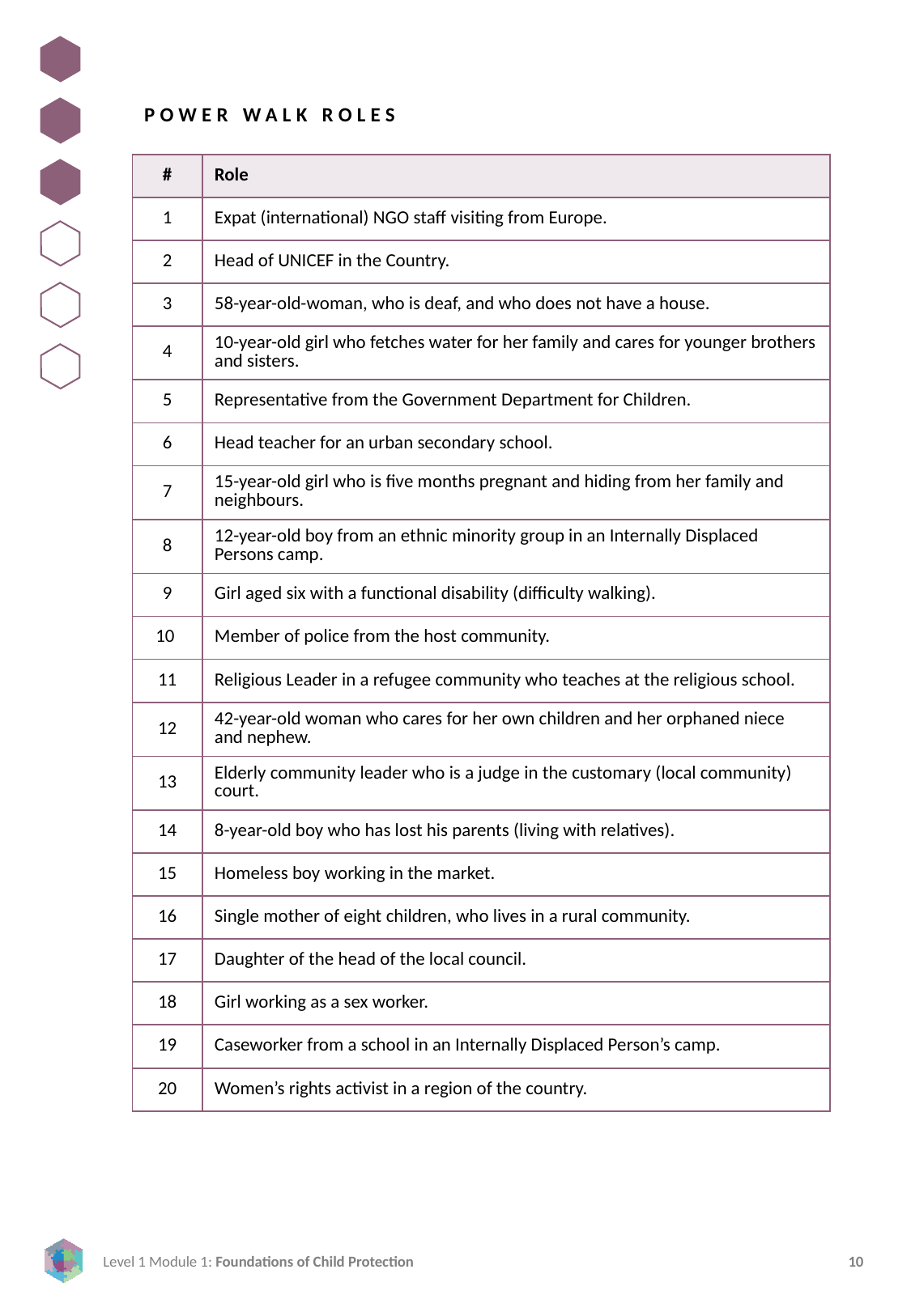

POWER WALK ROLES

| # | Role |
| --- | --- |
| 1 | Expat (international) NGO staff visiting from Europe. |
| 2 | Head of UNICEF in the Country. |
| 3 | 58-year-old-woman, who is deaf, and who does not have a house. |
| 4 | 10-year-old girl who fetches water for her family and cares for younger brothers and sisters. |
| 5 | Representative from the Government Department for Children. |
| 6 | Head teacher for an urban secondary school. |
| 7 | 15-year-old girl who is five months pregnant and hiding from her family and neighbours. |
| 8 | 12-year-old boy from an ethnic minority group in an Internally Displaced Persons camp. |
| 9 | Girl aged six with a functional disability (difficulty walking). |
| 10 | Member of police from the host community. |
| 11 | Religious Leader in a refugee community who teaches at the religious school. |
| 12 | 42-year-old woman who cares for her own children and her orphaned niece and nephew. |
| 13 | Elderly community leader who is a judge in the customary (local community) court. |
| 14 | 8-year-old boy who has lost his parents (living with relatives). |
| 15 | Homeless boy working in the market. |
| 16 | Single mother of eight children, who lives in a rural community. |
| 17 | Daughter of the head of the local council. |
| 18 | Girl working as a sex worker. |
| 19 | Caseworker from a school in an Internally Displaced Person’s camp. |
| 20 | Women’s rights activist in a region of the country. |